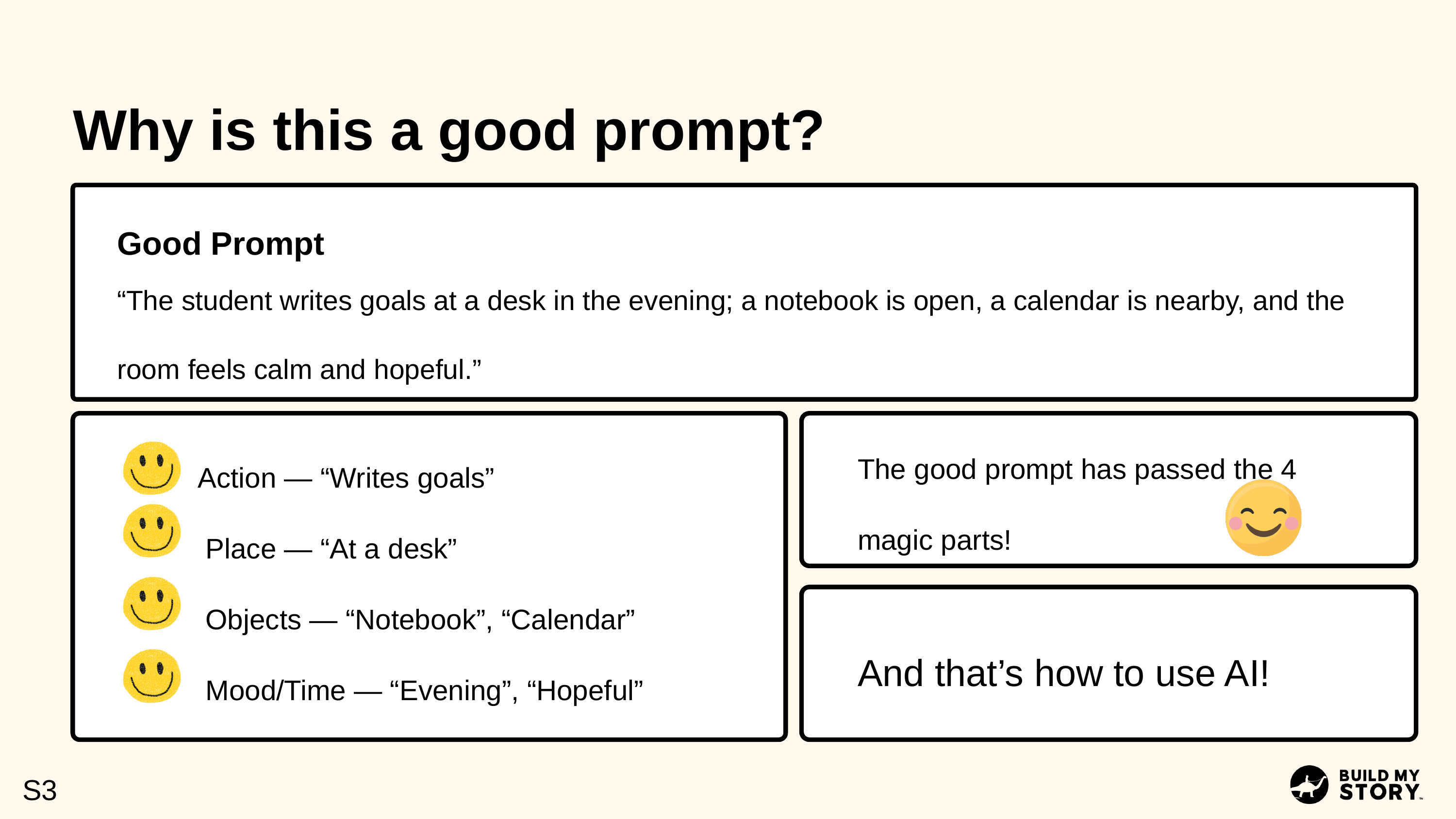

Why is this a good prompt?
Good Prompt

“The student writes goals at a desk in the evening; a notebook is open, a calendar is nearby, and the room feels calm and hopeful.”

The good prompt has passed the 4 magic parts!
Action — “Writes goals”
 Place — “At a desk”
 Objects — “Notebook”, “Calendar”
 Mood/Time — “Evening”, “Hopeful”

And that’s how to use AI!

S3